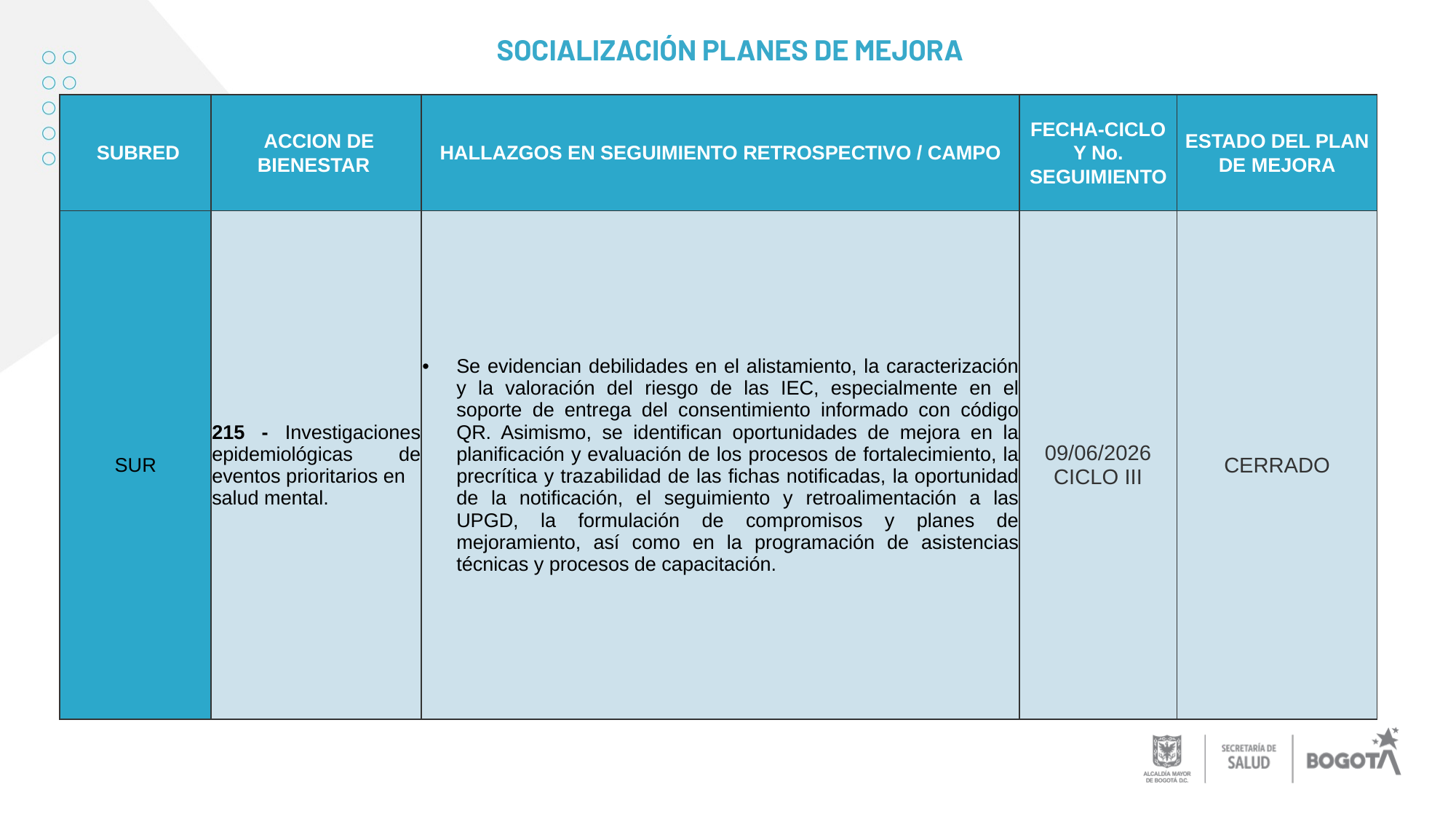

# SOCIALIZACIÓN PLANES DE MEJORA
| SUBRED | ACCION DE BIENESTAR | HALLAZGOS EN SEGUIMIENTO RETROSPECTIVO / CAMPO | FECHA-CICLO Y No. SEGUIMIENTO | ESTADO DEL PLAN DE MEJORA |
| --- | --- | --- | --- | --- |
| SUR | 215 - Investigaciones epidemiológicas de eventos prioritarios en salud mental. | Se evidencian debilidades en el alistamiento, la caracterización y la valoración del riesgo de las IEC, especialmente en el soporte de entrega del consentimiento informado con código QR. Asimismo, se identifican oportunidades de mejora en la planificación y evaluación de los procesos de fortalecimiento, la precrítica y trazabilidad de las fichas notificadas, la oportunidad de la notificación, el seguimiento y retroalimentación a las UPGD, la formulación de compromisos y planes de mejoramiento, así como en la programación de asistencias técnicas y procesos de capacitación. | 09/06/2026 CICLO III | CERRADO |